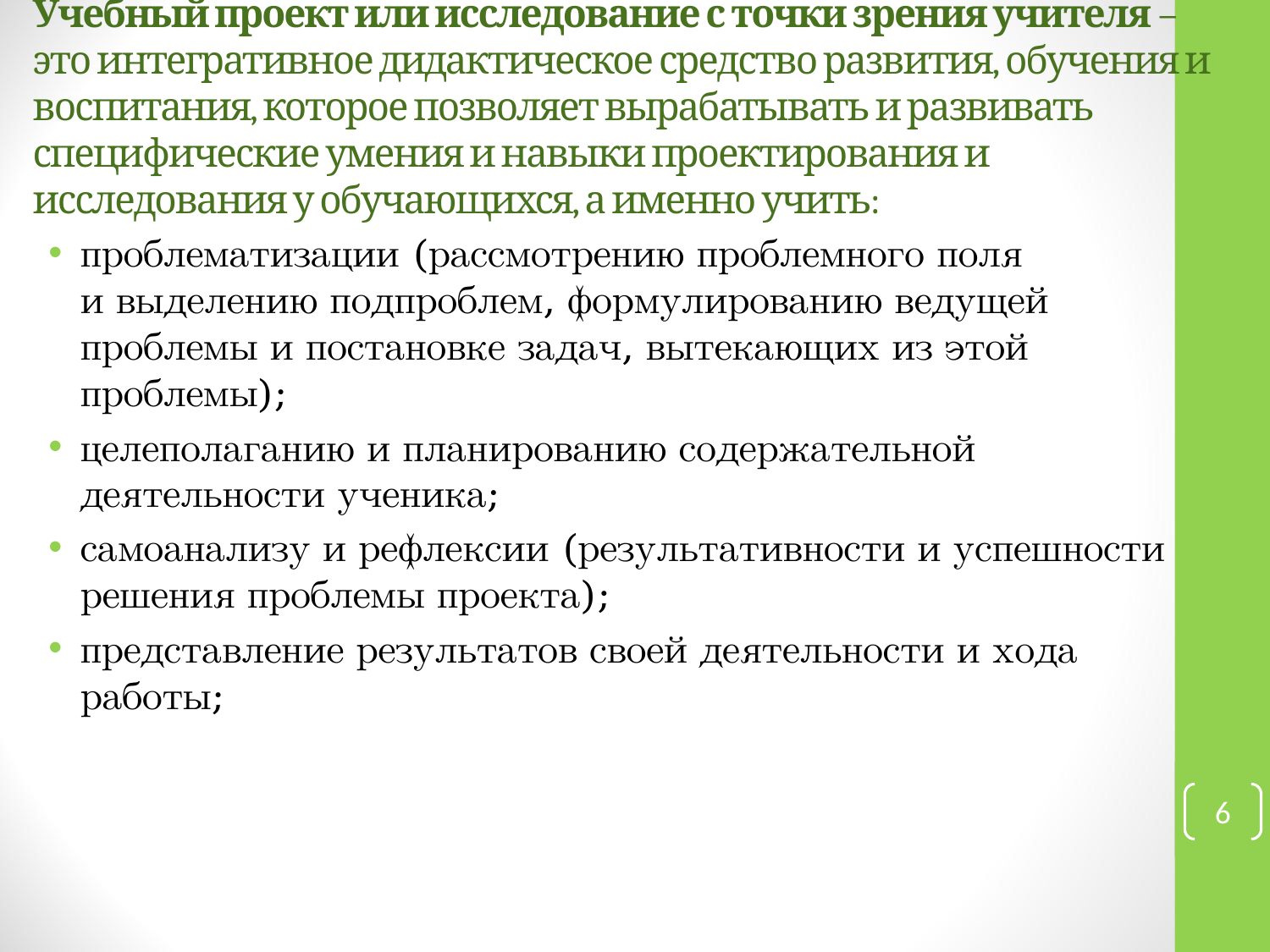

# Учебный проект или исследование с точки зрения учителя – это интегративное дидактическое средство развития, обучения и воспитания, которое позволяет вырабатывать и развивать специфические умения и навыки проектирования и исследования у обучающихся, а именно учить:
проблематизации (рассмотрению проблемного поля и выделению подпроблем, формулированию ведущей проблемы и постановке задач, вытекающих из этой проблемы);
целеполаганию и планированию содержательной деятельности ученика;
самоанализу и рефлексии (результативности и успешности решения проблемы проекта);
представление результатов своей деятельности и хода работы;

6